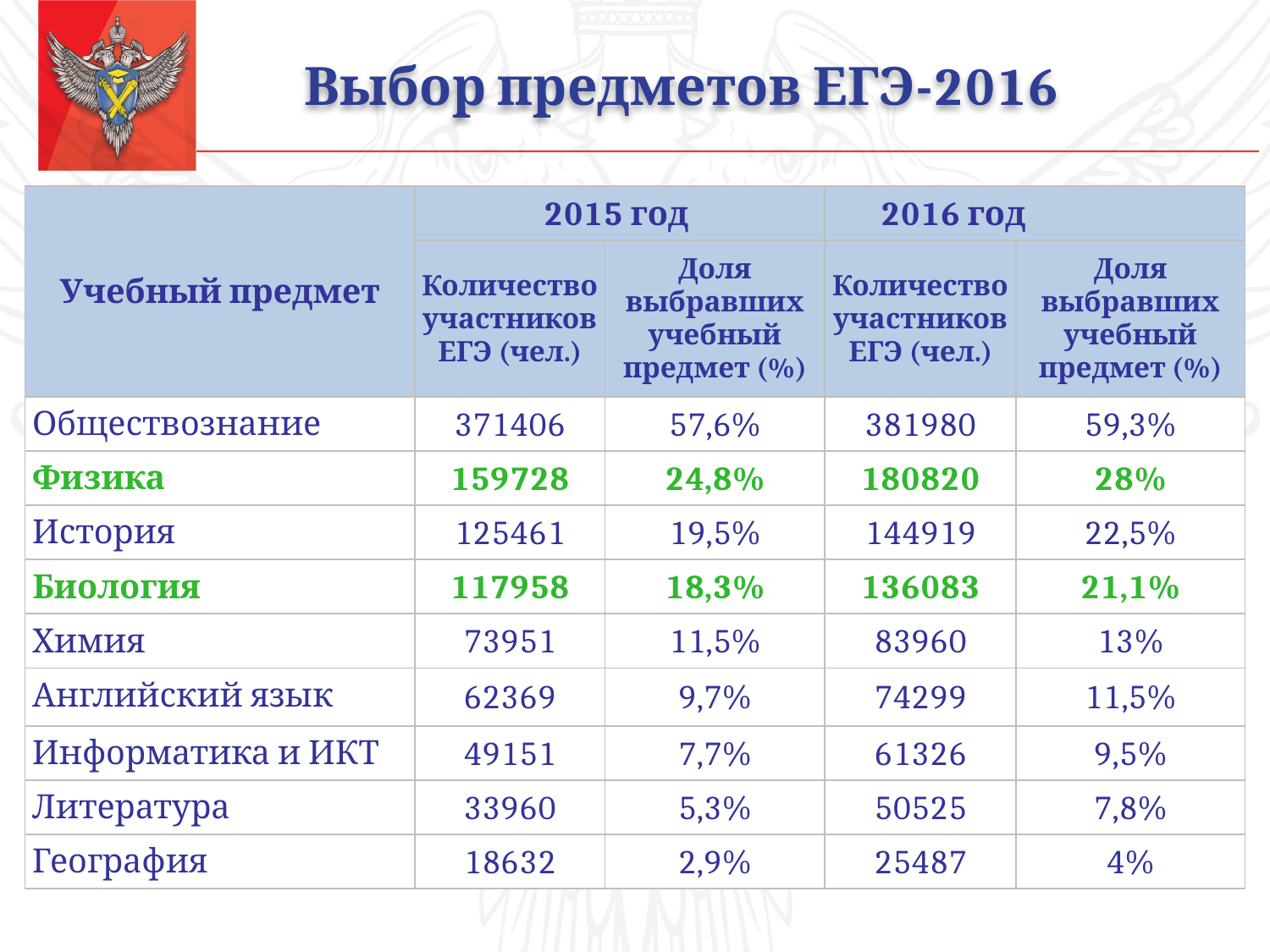

Выбор предметов ЕГЭ-2016
| Учебный предмет | 2015 год |  | 2016 год |  |
| --- | --- | --- | --- | --- |
|  | Количество участников ЕГЭ (чел.) | Доля выбравших учебный предмет (%) | Количество участников ЕГЭ (чел.) | Доля выбравших учебный предмет (%) |
| Обществознание | 371406 | 57,6% | 381980 | 59,3% |
| Физика | 159728 | 24,8% | 180820 | 28% |
| История | 125461 | 19,5% | 144919 | 22,5% |
| Биология | 117958 | 18,3% | 136083 | 21,1% |
| Химия | 73951 | 11,5% | 83960 | 13% |
| Английский язык | 62369 | 9,7% | 74299 | 11,5% |
| Информатика и ИКТ | 49151 | 7,7% | 61326 | 9,5% |
| Литература | 33960 | 5,3% | 50525 | 7,8% |
| География | 18632 | 2,9% | 25487 | 4% |